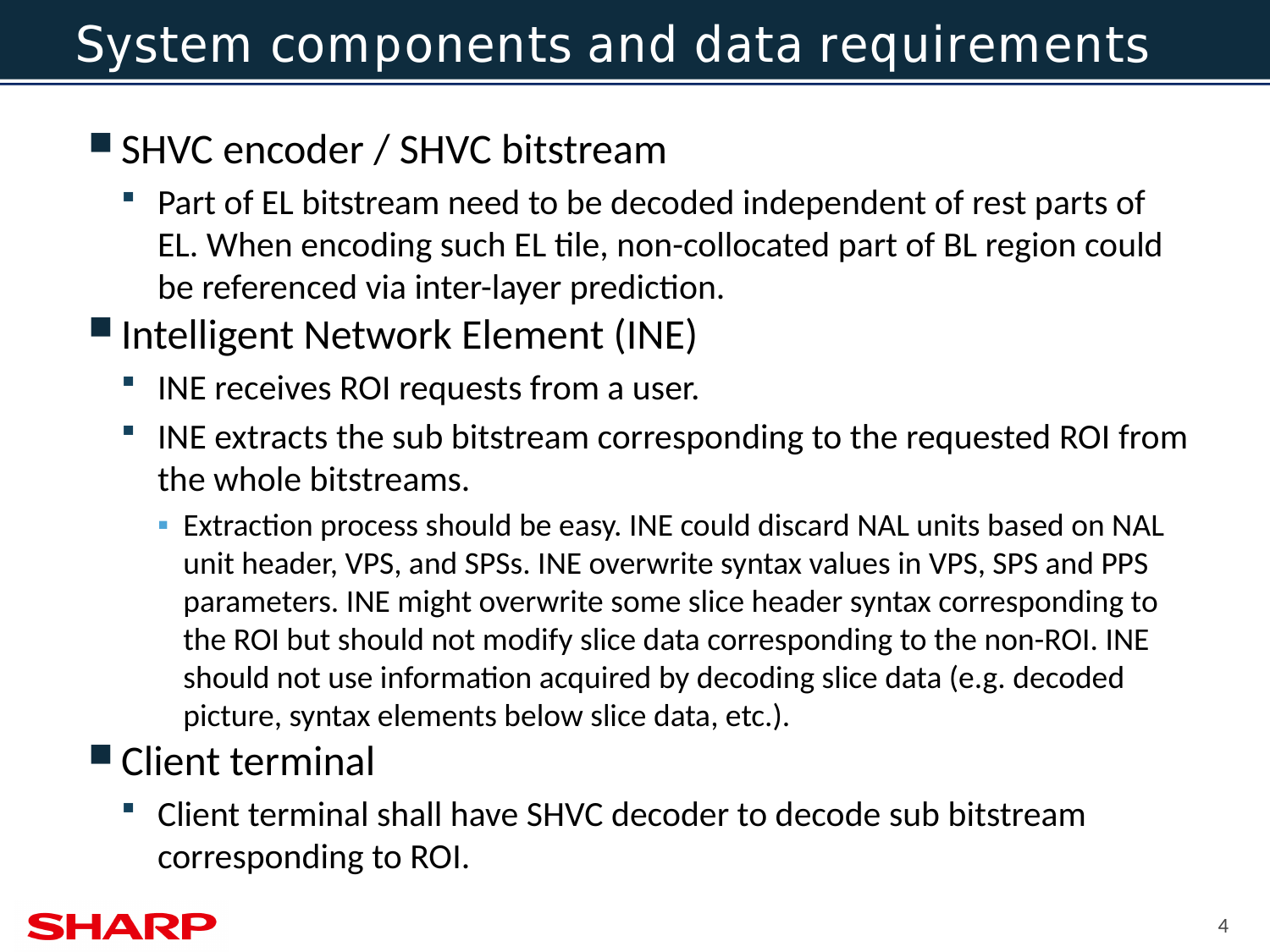

# System components and data requirements
SHVC encoder / SHVC bitstream
Part of EL bitstream need to be decoded independent of rest parts of EL. When encoding such EL tile, non-collocated part of BL region could be referenced via inter-layer prediction.
Intelligent Network Element (INE)
INE receives ROI requests from a user.
INE extracts the sub bitstream corresponding to the requested ROI from the whole bitstreams.
Extraction process should be easy. INE could discard NAL units based on NAL unit header, VPS, and SPSs. INE overwrite syntax values in VPS, SPS and PPS parameters. INE might overwrite some slice header syntax corresponding to the ROI but should not modify slice data corresponding to the non-ROI. INE should not use information acquired by decoding slice data (e.g. decoded picture, syntax elements below slice data, etc.).
Client terminal
Client terminal shall have SHVC decoder to decode sub bitstream corresponding to ROI.
4